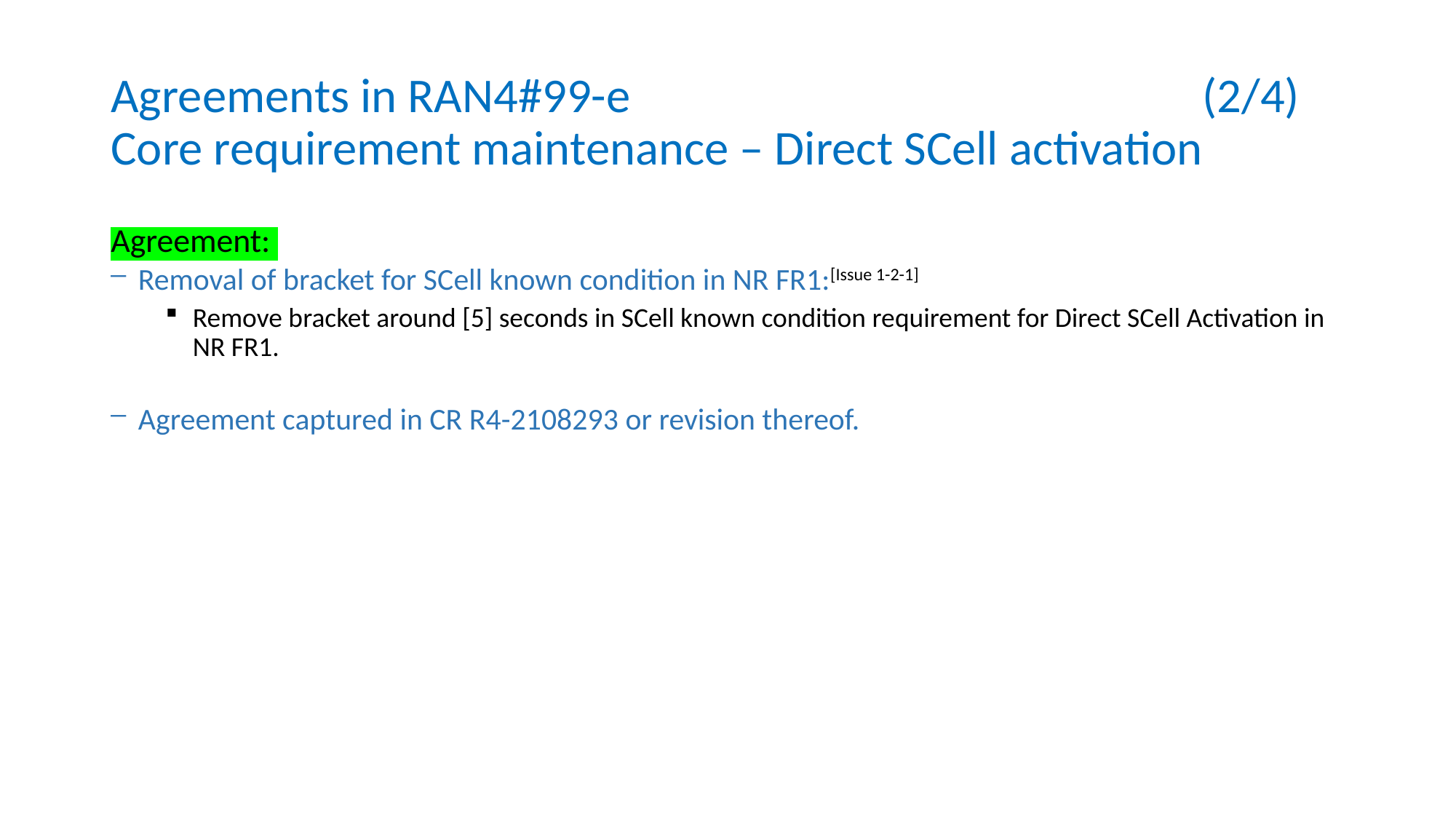

# Agreements in RAN4#99-e						(2/4) Core requirement maintenance – Direct SCell activation
Agreement:
Removal of bracket for SCell known condition in NR FR1:[Issue 1-2-1]
Remove bracket around [5] seconds in SCell known condition requirement for Direct SCell Activation in NR FR1.

Agreement captured in CR R4-2108293 or revision thereof.